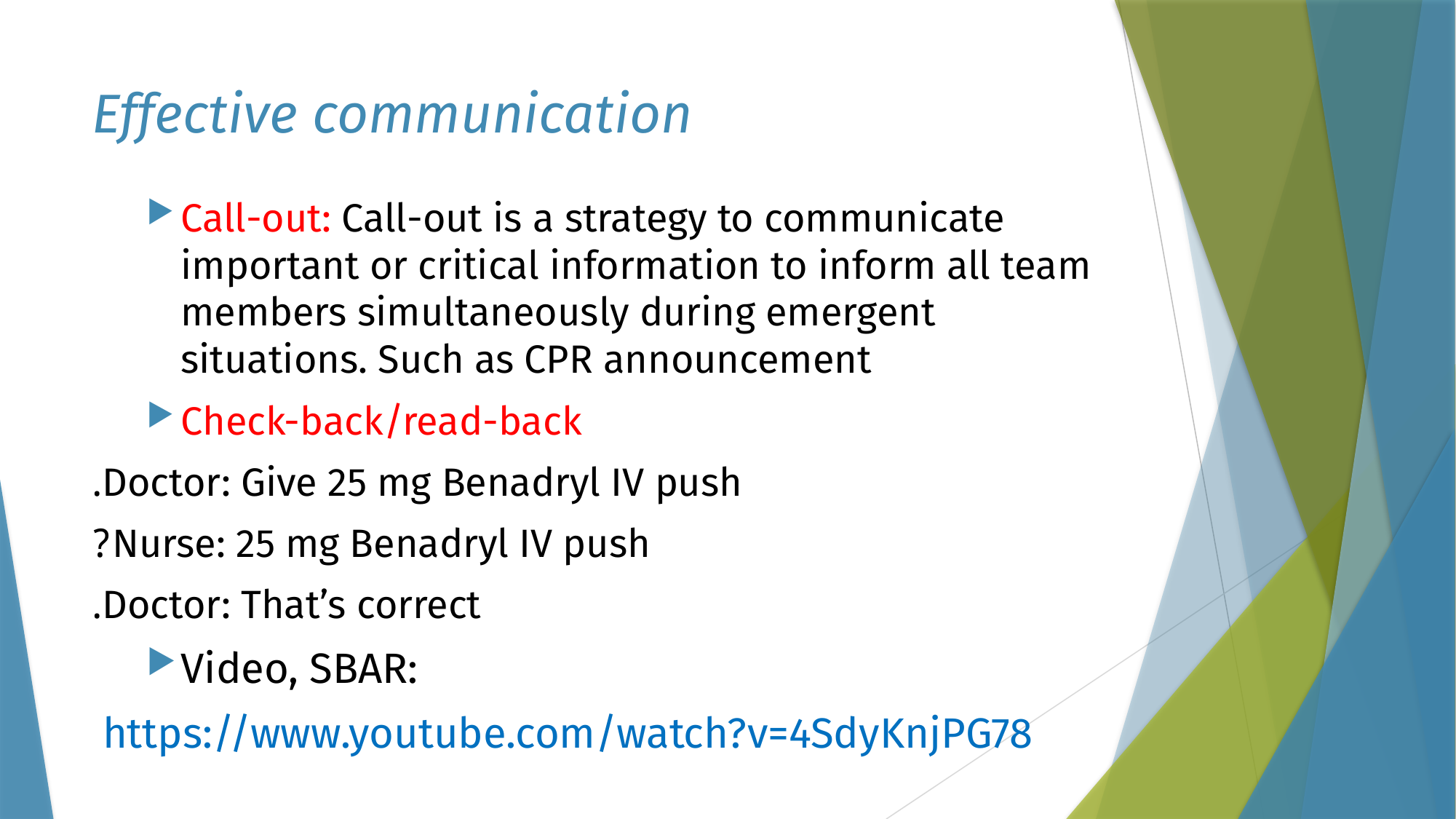

# Effective communication
Call-out: Call-out is a strategy to communicate important or critical information to inform all team members simultaneously during emergent situations. Such as CPR announcement
Check-back/read-back
Doctor: Give 25 mg Benadryl IV push.
Nurse: 25 mg Benadryl IV push?
Doctor: That’s correct.
Video, SBAR:
https://www.youtube.com/watch?v=4SdyKnjPG78